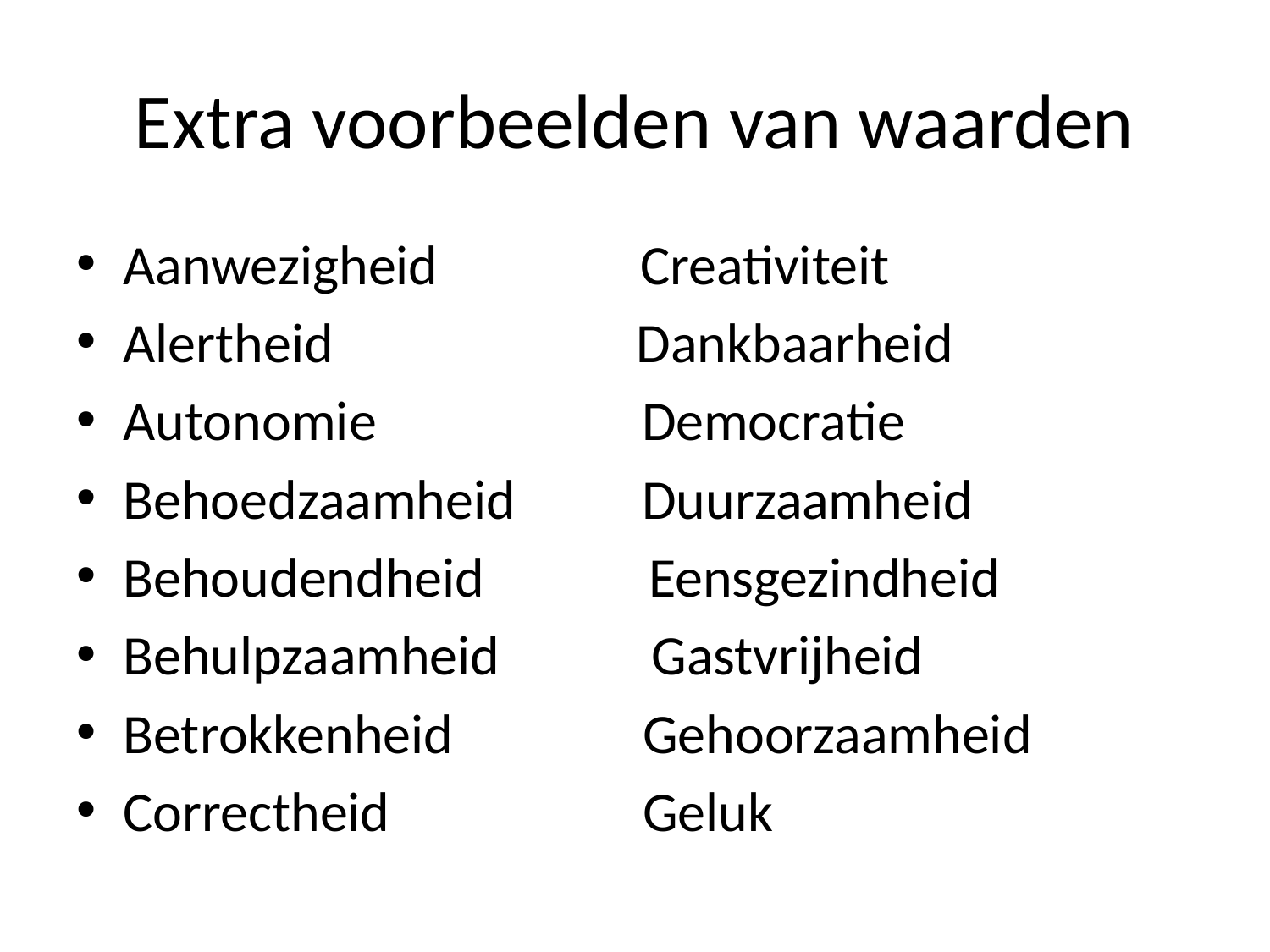

# Extra voorbeelden van waarden
Aanwezigheid                Creativiteit
Alertheid                        Dankbaarheid
Autonomie                     Democratie
Behoedzaamheid          Duurzaamheid
Behoudendheid             Eensgezindheid
Behulpzaamheid            Gastvrijheid
Betrokkenheid               Gehoorzaamheid
Correctheid                    Geluk